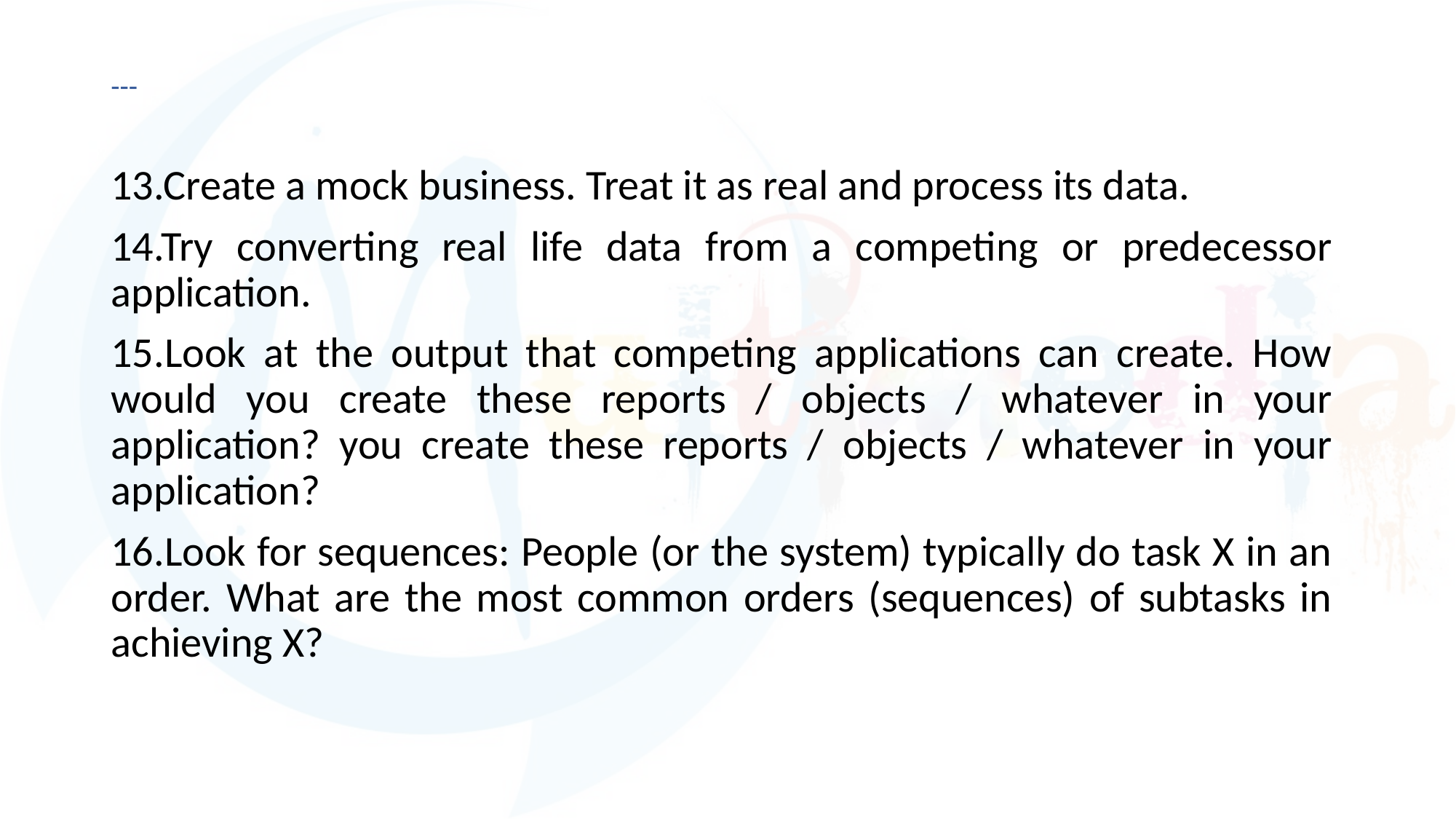

# ---
13.Create a mock business. Treat it as real and process its data.
14.Try converting real life data from a competing or predecessor application.
15.Look at the output that competing applications can create. How would you create these reports / objects / whatever in your application? you create these reports / objects / whatever in your application?
16.Look for sequences: People (or the system) typically do task X in an order. What are the most common orders (sequences) of subtasks in achieving X?